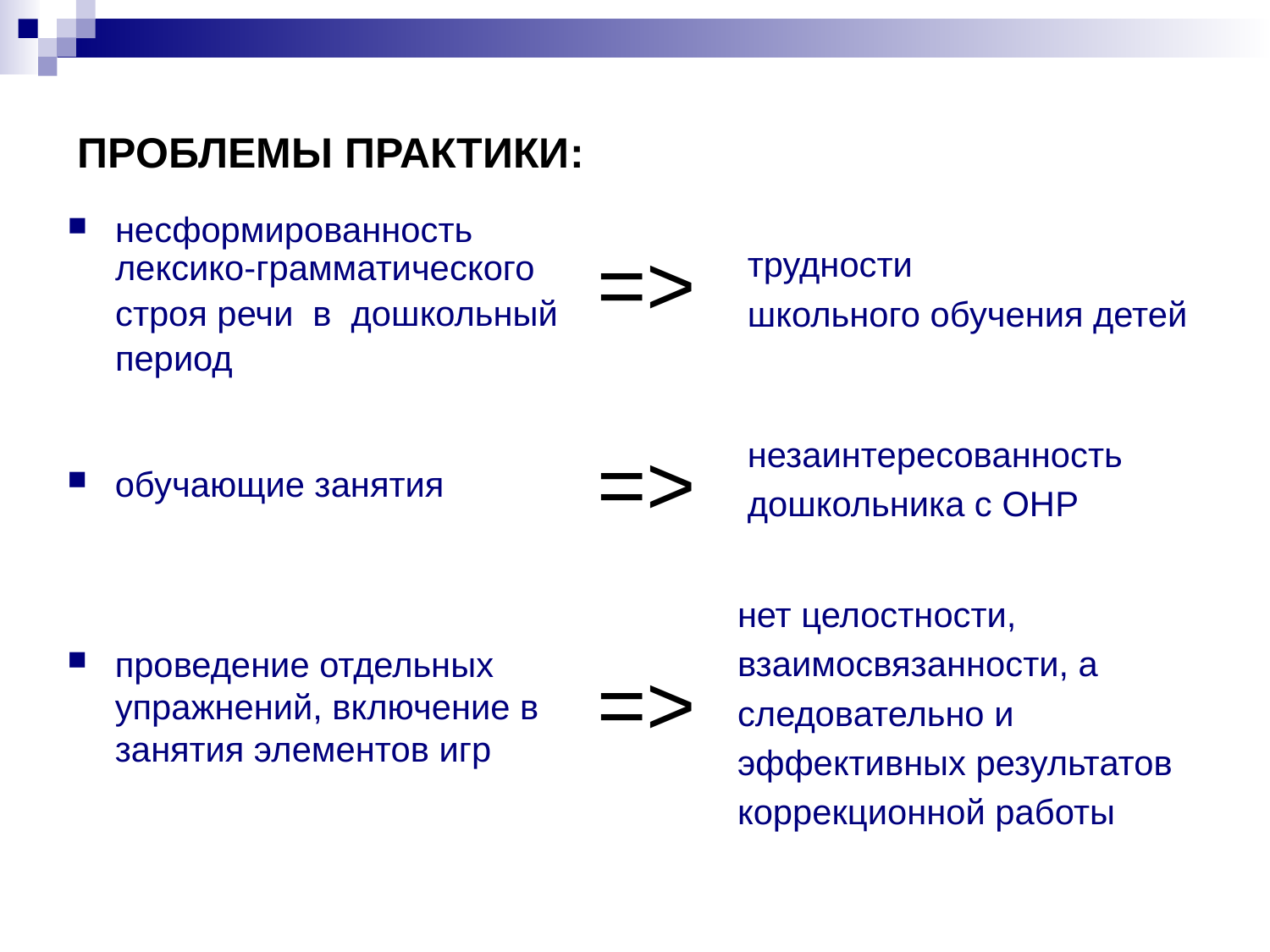

# ПРОБЛЕМЫ ПРАКТИКИ:

=>

несформированность лексико-грамматического
	строя речи  в  дошкольный
	период
трудности
школьного обучения детей

=>

незаинтересованность
дошкольника с ОНР
обучающие занятия

=>

нет целостности,
взаимосвязанности, а
следовательно и
эффективных результатов
коррекционной работы
проведение отдельных упражнений, включение в занятия элементов игр